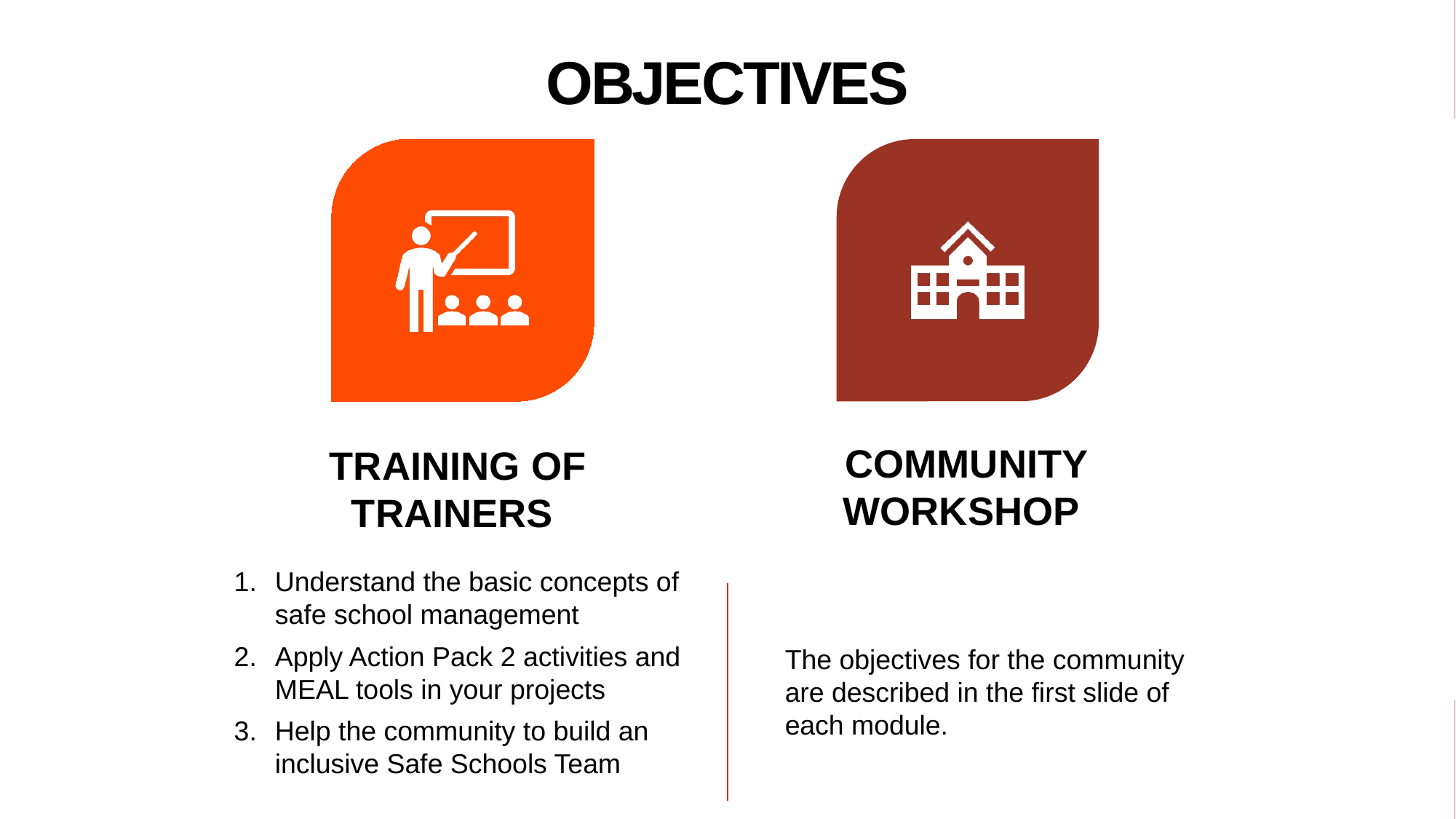

# Objectives
Training of trainers
Community workshop
Understand the basic concepts of safe school management
Apply Action Pack 2 activities and MEAL tools in your projects
Help the community to build an inclusive Safe Schools Team
The objectives for the community are described in the first slide of each module.